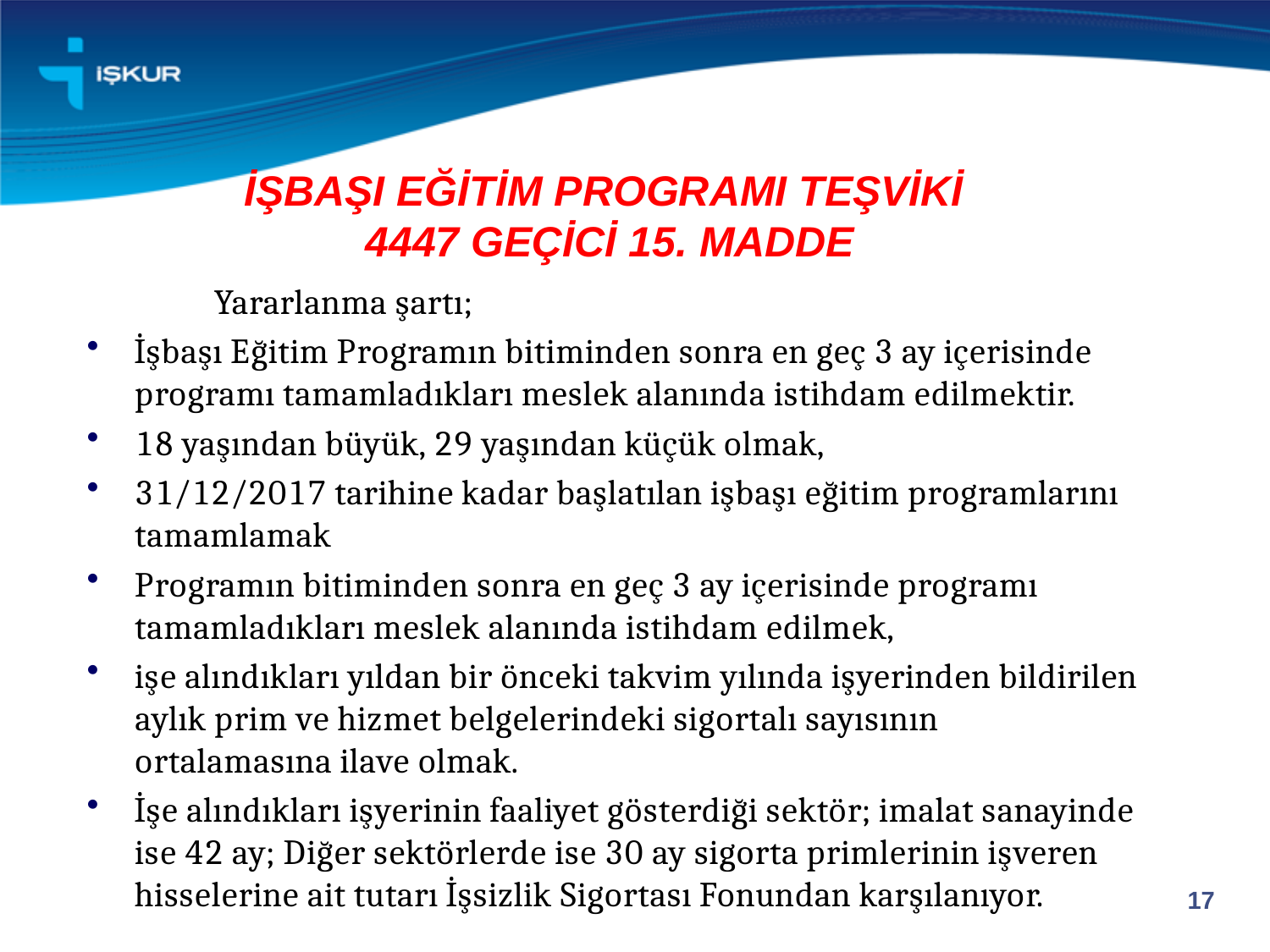

# İŞBAŞI EĞİTİM PROGRAMI TEŞVİKİ 4447 GEÇİCİ 15. MADDE
	Yararlanma şartı;
İşbaşı Eğitim Programın bitiminden sonra en geç 3 ay içerisinde programı tamamladıkları meslek alanında istihdam edilmektir.
18 yaşından büyük, 29 yaşından küçük olmak,
31/12/2017 tarihine kadar başlatılan işbaşı eğitim programlarını tamamlamak
Programın bitiminden sonra en geç 3 ay içerisinde programı tamamladıkları meslek alanında istihdam edilmek,
işe alındıkları yıldan bir önceki takvim yılında işyerinden bildirilen aylık prim ve hizmet belgelerindeki sigortalı sayısının ortalamasına ilave olmak.
İşe alındıkları işyerinin faaliyet gösterdiği sektör; imalat sanayinde ise 42 ay; Diğer sektörlerde ise 30 ay sigorta primlerinin işveren hisselerine ait tutarı İşsizlik Sigortası Fonundan karşılanıyor.

17